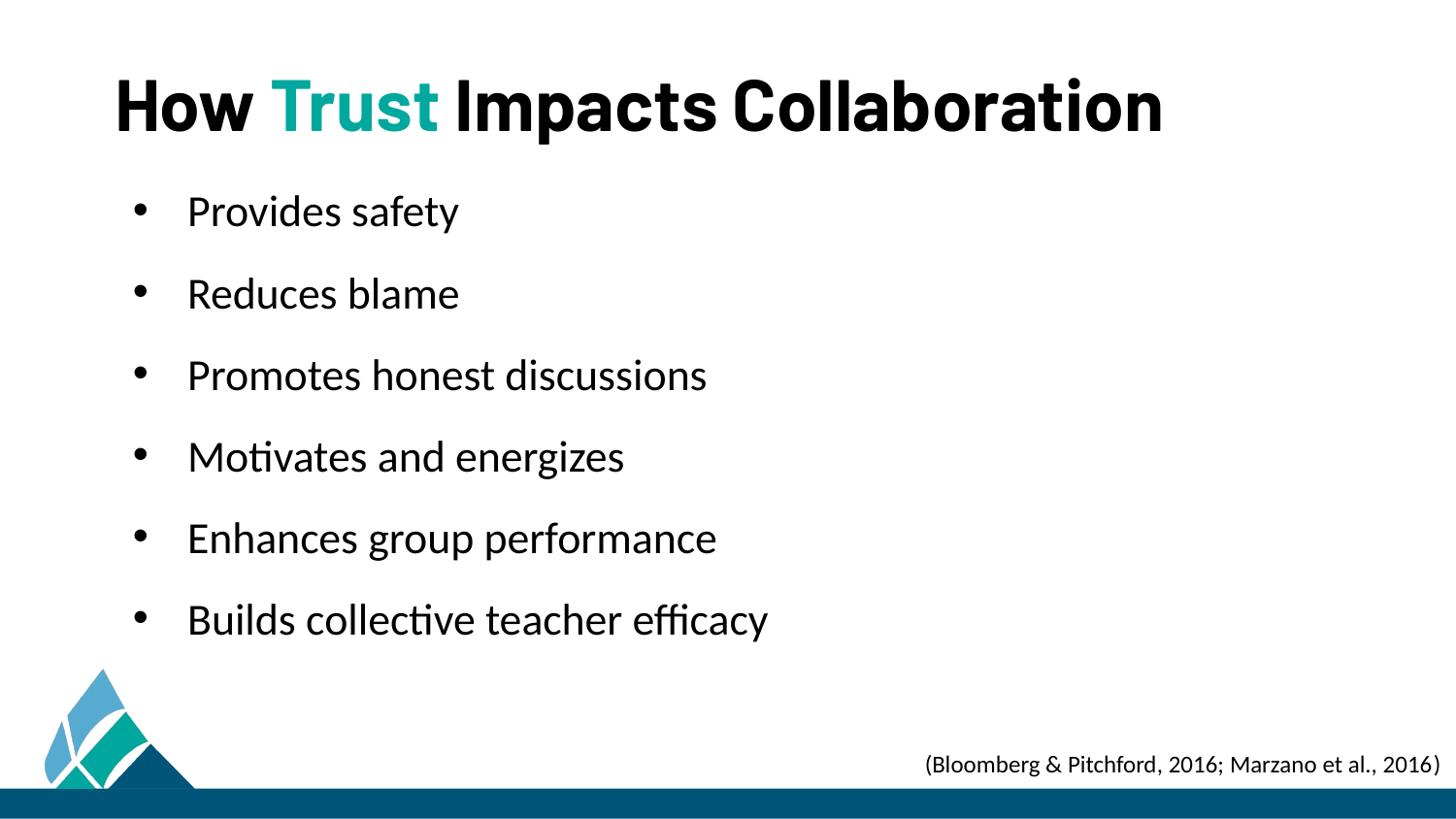

# How Trust Impacts Collaboration
Provides safety
Reduces blame
Promotes honest discussions
Motivates and energizes
Enhances group performance
Builds collective teacher efficacy
(Bloomberg & Pitchford, 2016; Marzano et al., 2016)